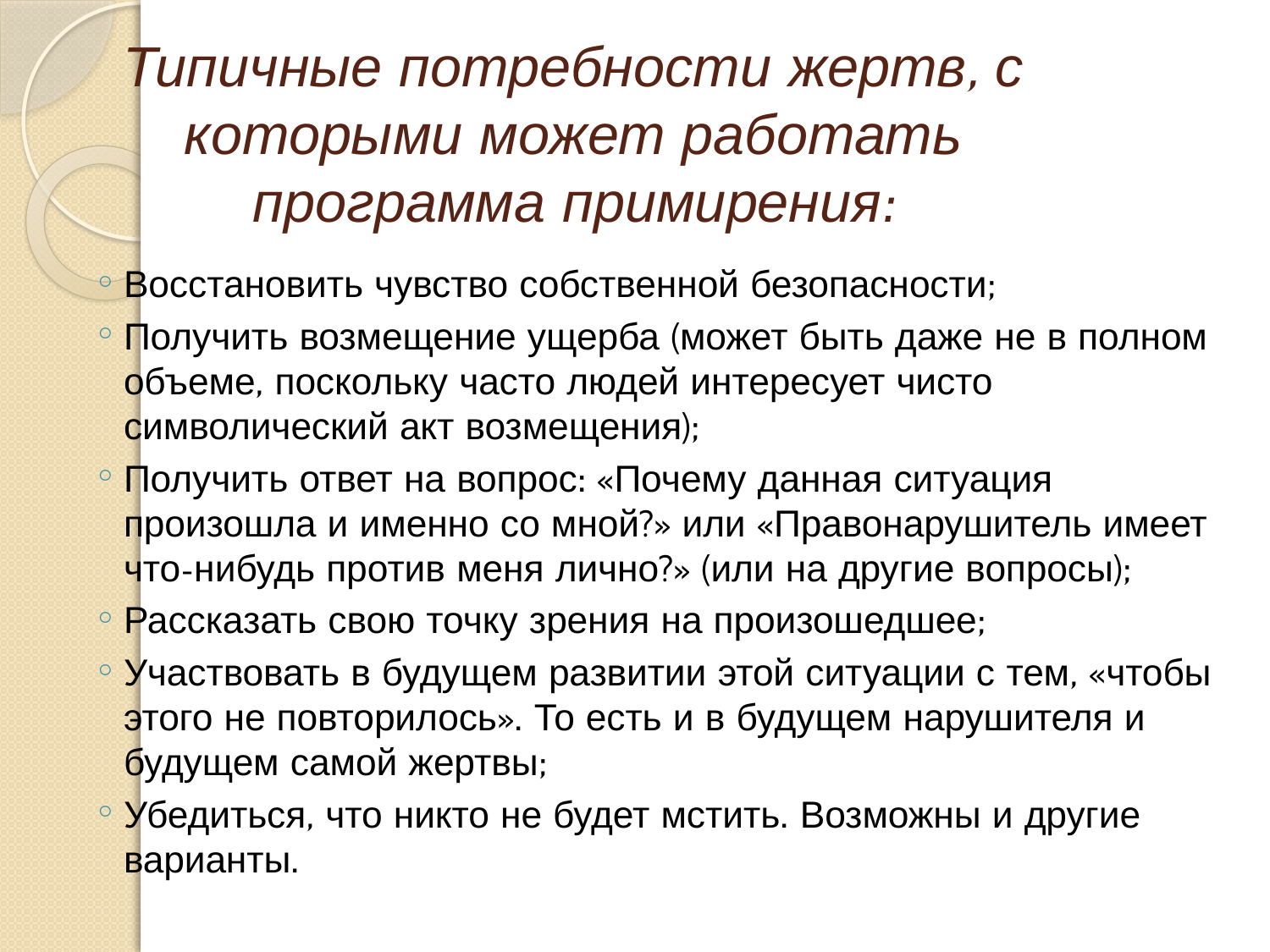

# Типичные потребности жертв, с которыми может работать программа примирения:
Восстановить чувство собственной безопасности;
Получить возмещение ущерба (может быть даже не в полном объеме, поскольку часто людей интересует чисто символический акт возмещения);
Получить ответ на вопрос: «Почему данная ситуация произошла и именно со мной?» или «Правонарушитель имеет что-нибудь против меня лично?» (или на другие вопросы);
Рассказать свою точку зрения на произошедшее;
Участвовать в будущем развитии этой ситуации с тем, «чтобы этого не повторилось». То есть и в будущем нарушителя и будущем самой жертвы;
Убедиться, что никто не будет мстить. Возможны и другие варианты.